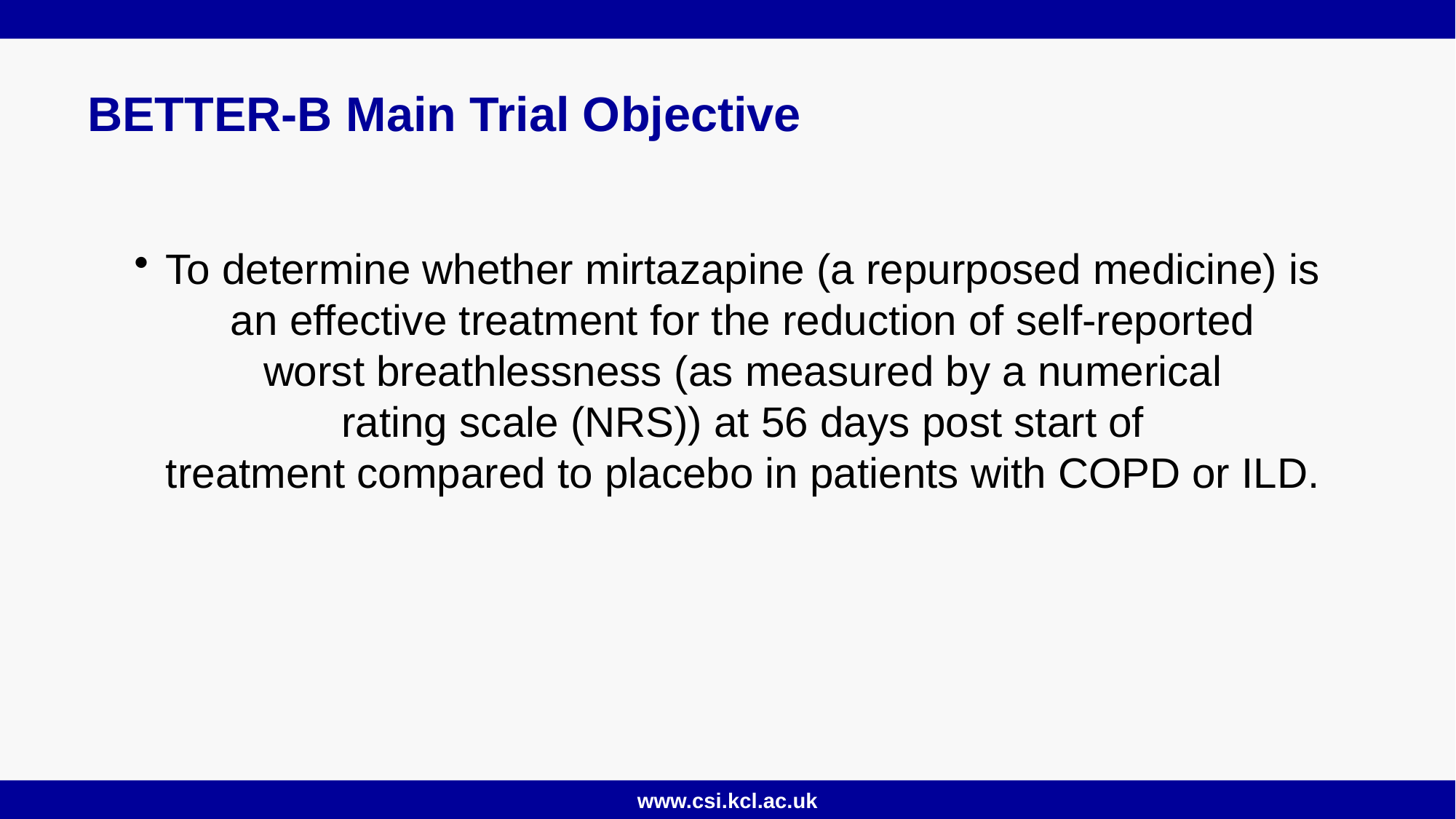

# BETTER-B Main Trial Objective
To determine whether mirtazapine (a repurposed medicine) is an effective treatment for the reduction of self-reported worst breathlessness (as measured by a numerical rating scale (NRS)) at 56 days post start of treatment compared to placebo in patients with COPD or ILD.​